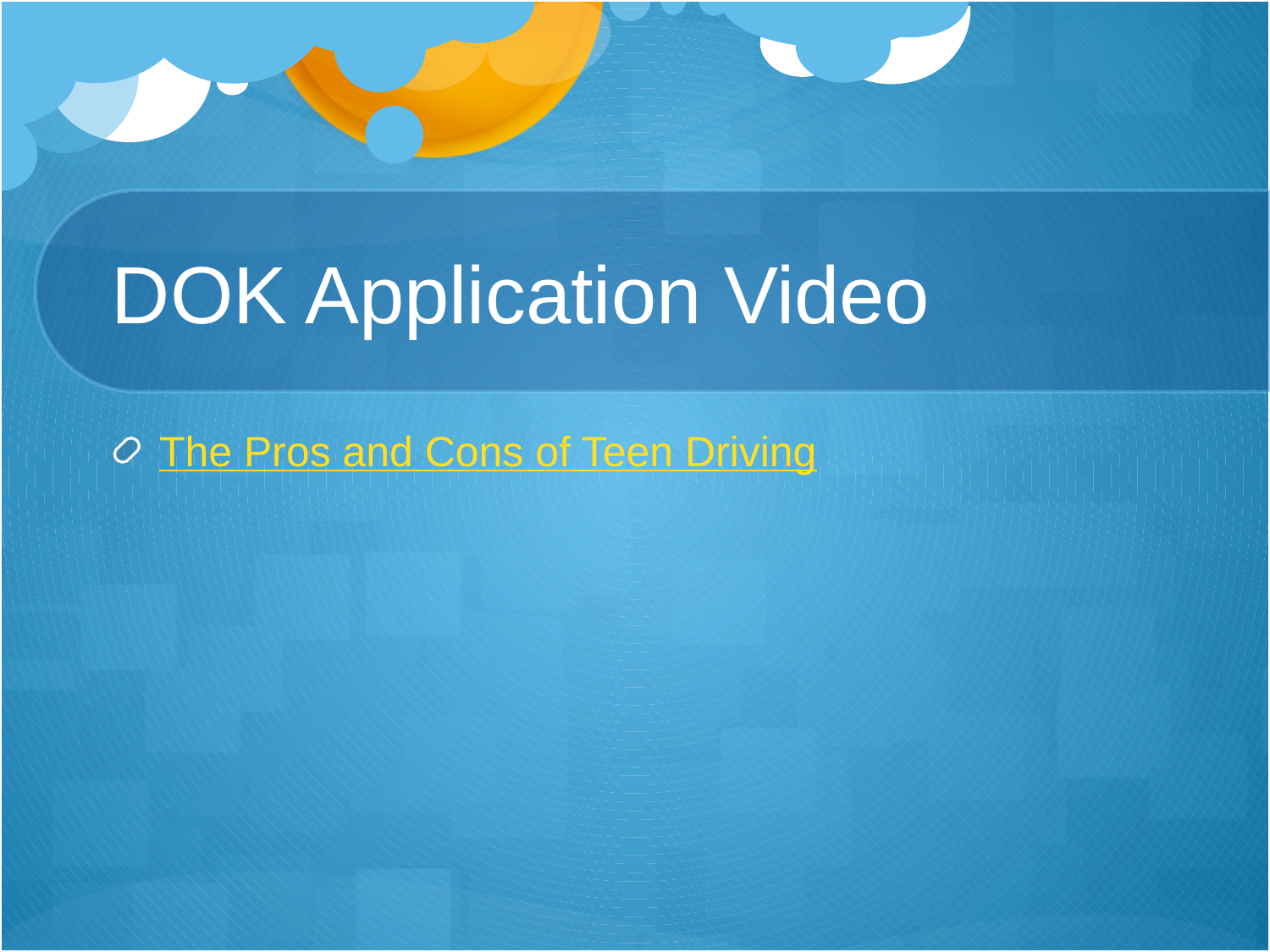

# DOK Application Video
The Pros and Cons of Teen Driving